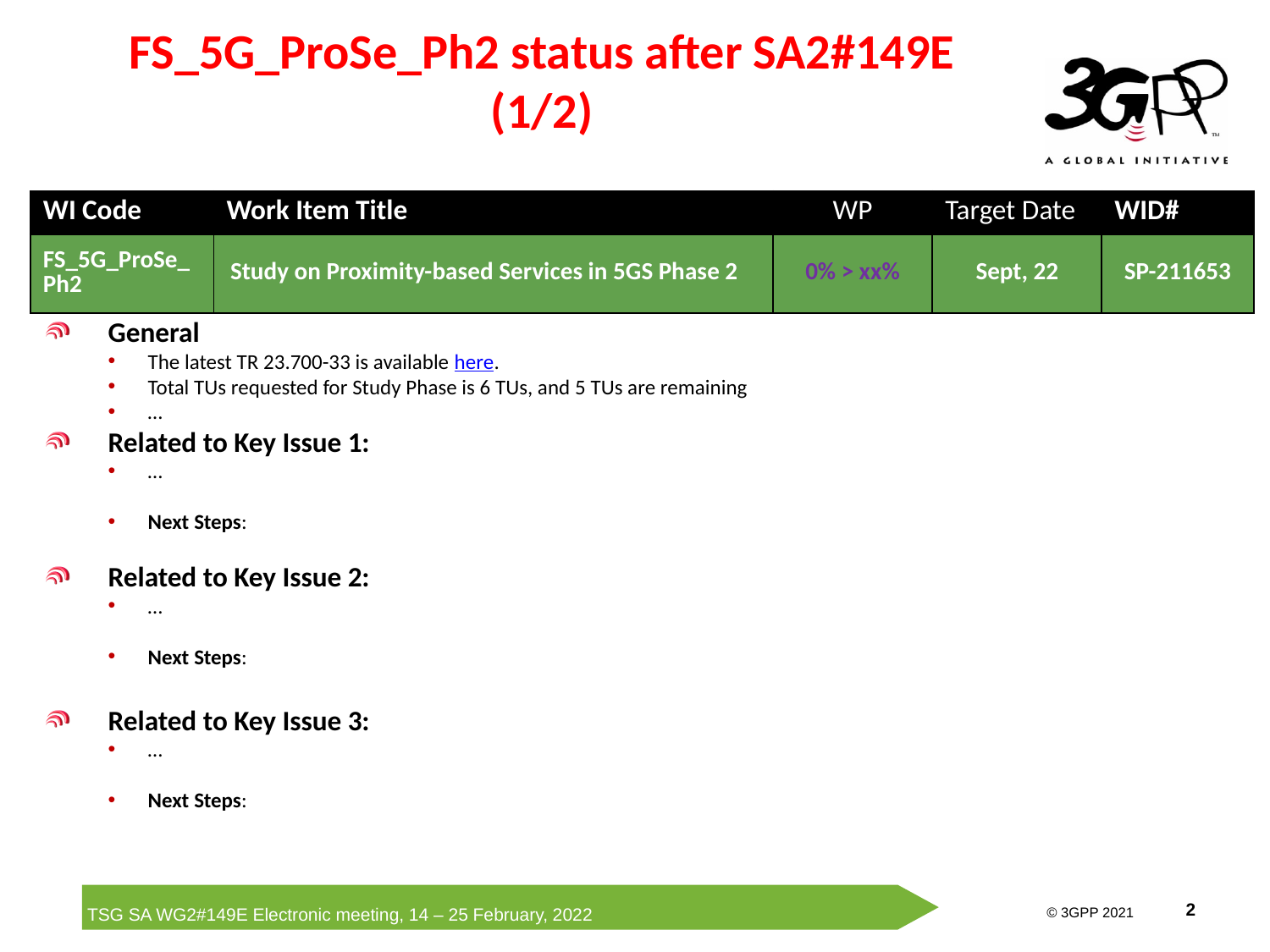

# FS_5G_ProSe_Ph2 status after SA2#149E (1/2)
| WI Code | Work Item Title | WP | Target Date | WID# |
| --- | --- | --- | --- | --- |
| FS\_5G\_ProSe\_Ph2 | Study on Proximity-based Services in 5GS Phase 2 | 0% > xx% | Sept, 22 | SP-211653 |
General
The latest TR 23.700-33 is available here.
Total TUs requested for Study Phase is 6 TUs, and 5 TUs are remaining
…
Related to Key Issue 1:
…

Next Steps:

Related to Key Issue 2:
…

Next Steps:

Related to Key Issue 3:
…

Next Steps: